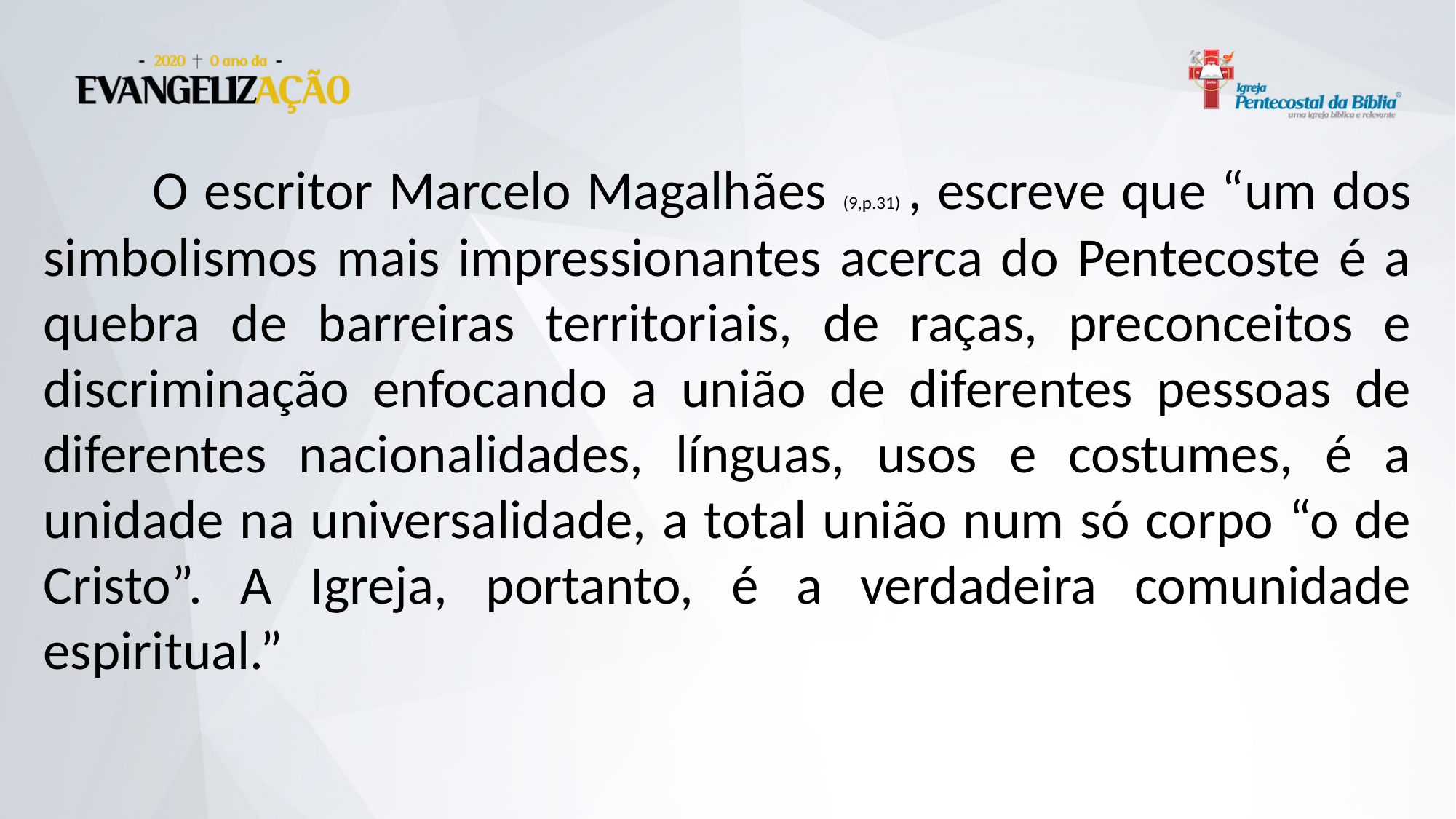

O escritor Marcelo Magalhães (9,p.31) , escreve que “um dos simbolismos mais impressionantes acerca do Pentecoste é a quebra de barreiras territoriais, de raças, preconceitos e discriminação enfocando a união de diferentes pessoas de diferentes nacionalidades, línguas, usos e costumes, é a unidade na universalidade, a total união num só corpo “o de Cristo”. A Igreja, portanto, é a verdadeira comunidade espiritual.”